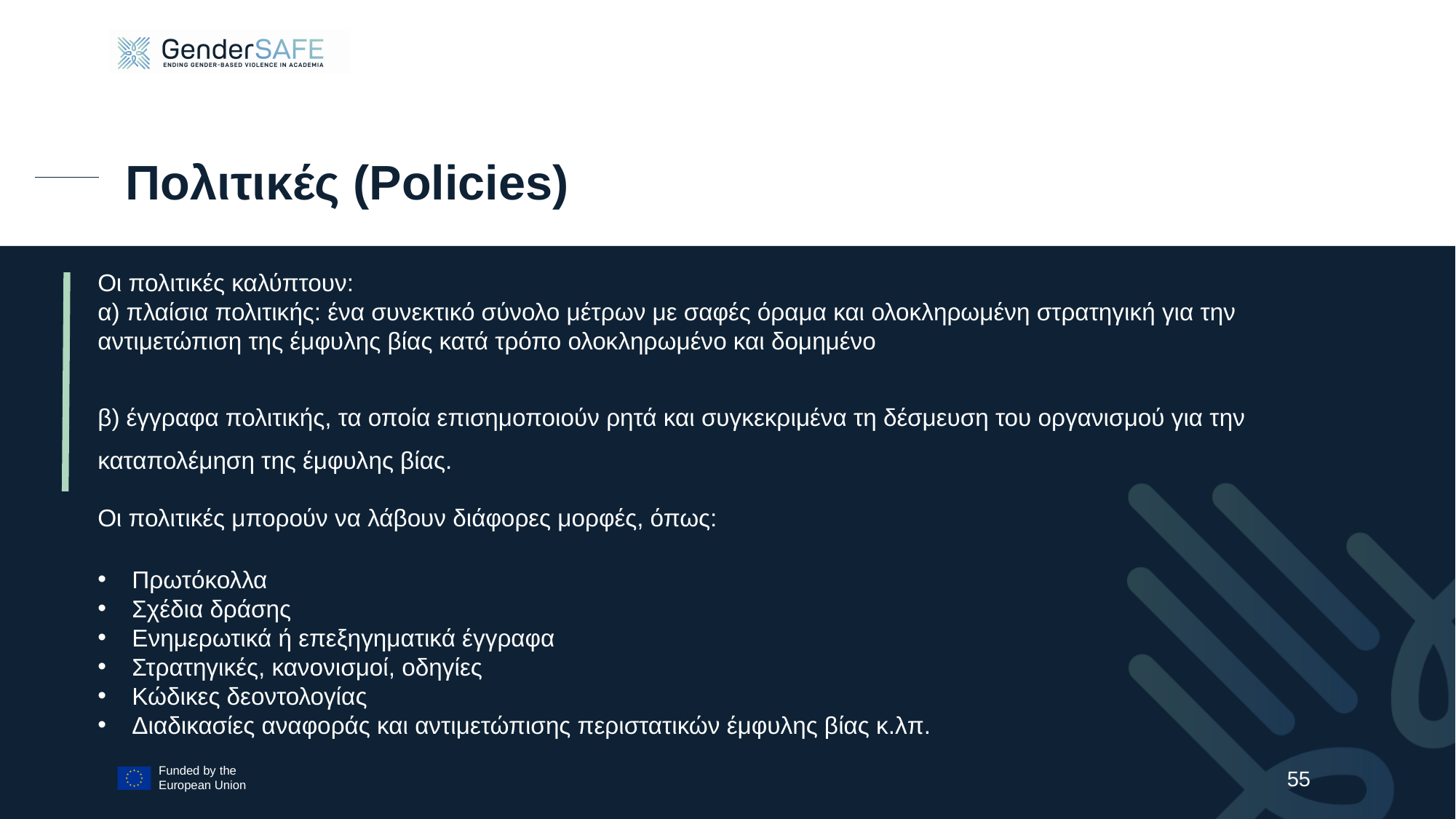

# Πολιτικές (Policies)
Οι πολιτικές καλύπτουν:
α) πλαίσια πολιτικής: ένα συνεκτικό σύνολο μέτρων με σαφές όραμα και ολοκληρωμένη στρατηγική για την αντιμετώπιση της έμφυλης βίας κατά τρόπο ολοκληρωμένο και δομημένο

β) έγγραφα πολιτικής, τα οποία επισημοποιούν ρητά και συγκεκριμένα τη δέσμευση του οργανισμού για την καταπολέμηση της έμφυλης βίας.
Οι πολιτικές μπορούν να λάβουν διάφορες μορφές, όπως:

Πρωτόκολλα
Σχέδια δράσης
Ενημερωτικά ή επεξηγηματικά έγγραφα
Στρατηγικές, κανονισμοί, οδηγίες
Κώδικες δεοντολογίας
Διαδικασίες αναφοράς και αντιμετώπισης περιστατικών έμφυλης βίας κ.λπ.